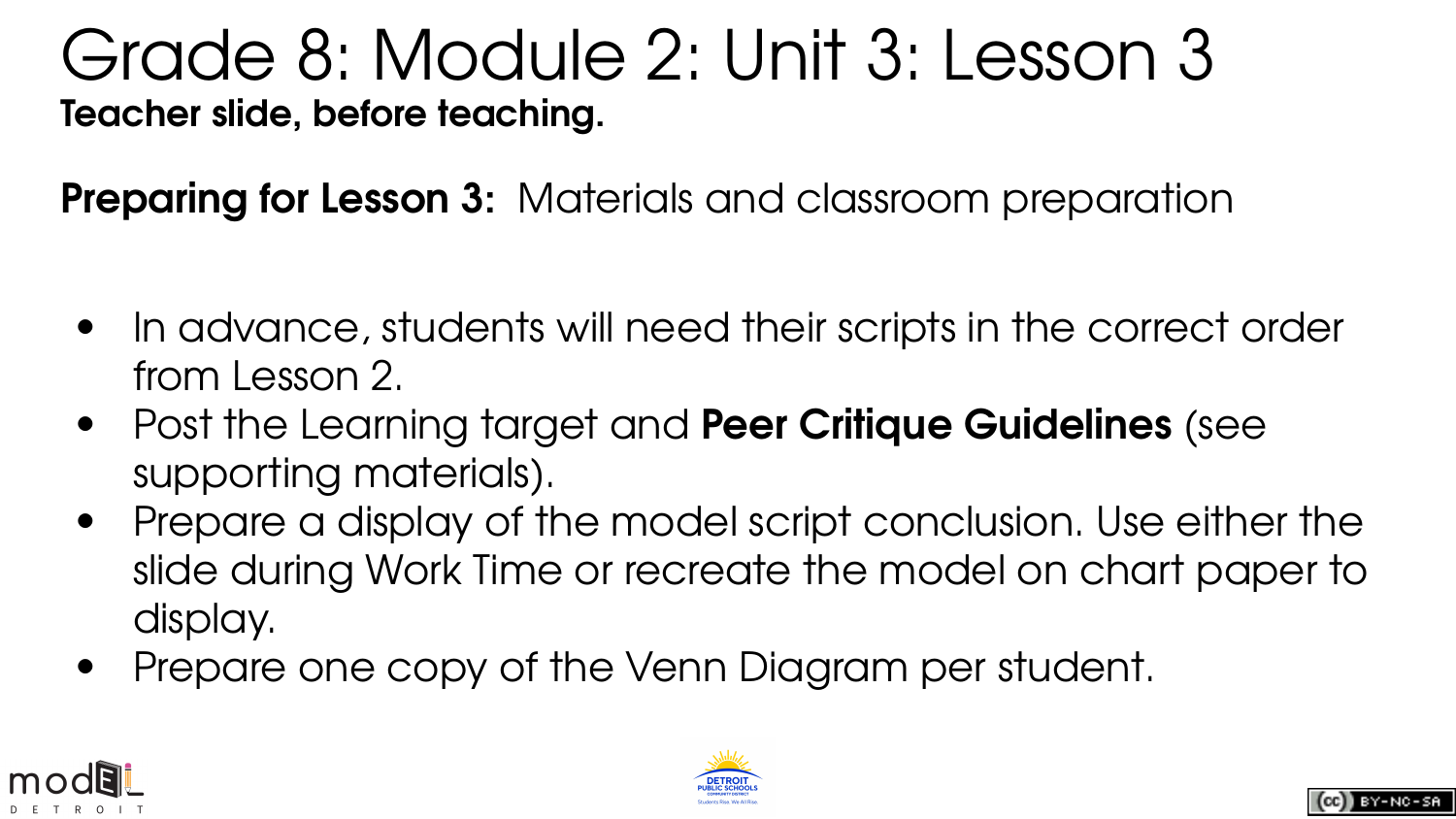

# Grade 8: Module 2: Unit 3: Lesson 3
Teacher slide, before teaching.
Preparing for Lesson 3:  Materials and classroom preparation

In advance, students will need their scripts in the correct order from Lesson 2.
Post the Learning target and Peer Critique Guidelines (see supporting materials).
Prepare a display of the model script conclusion. Use either the slide during Work Time or recreate the model on chart paper to display.
Prepare one copy of the Venn Diagram per student.